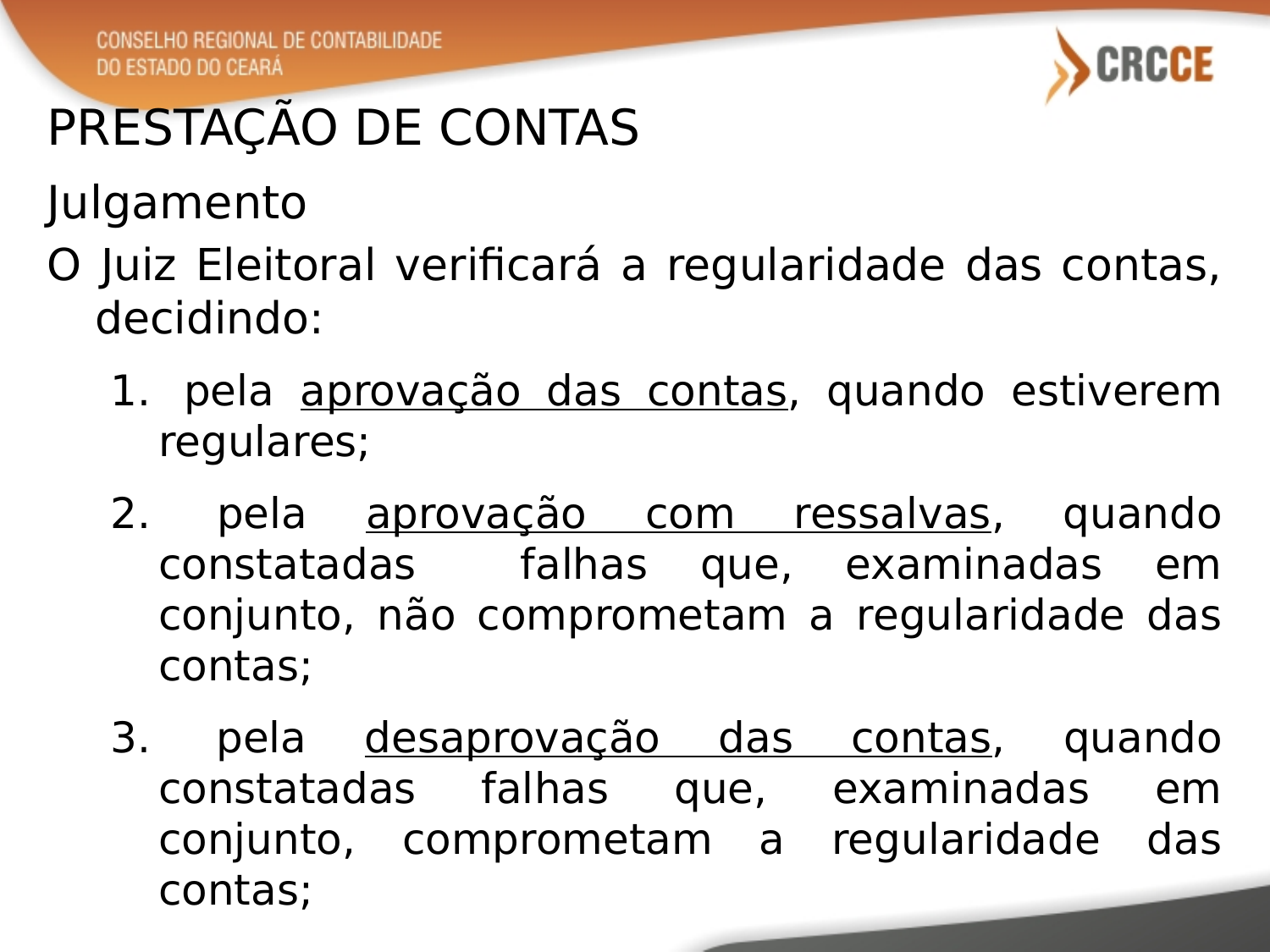

PRESTAÇÃO DE CONTAS
Julgamento
O Juiz Eleitoral verificará a regularidade das contas, decidindo:
 pela aprovação das contas, quando estiverem regulares;
 pela aprovação com ressalvas, quando constatadas  falhas que, examinadas em conjunto, não comprometam a regularidade das contas;
 pela desaprovação das contas, quando constatadas falhas que, examinadas em conjunto, comprometam a regularidade das contas;